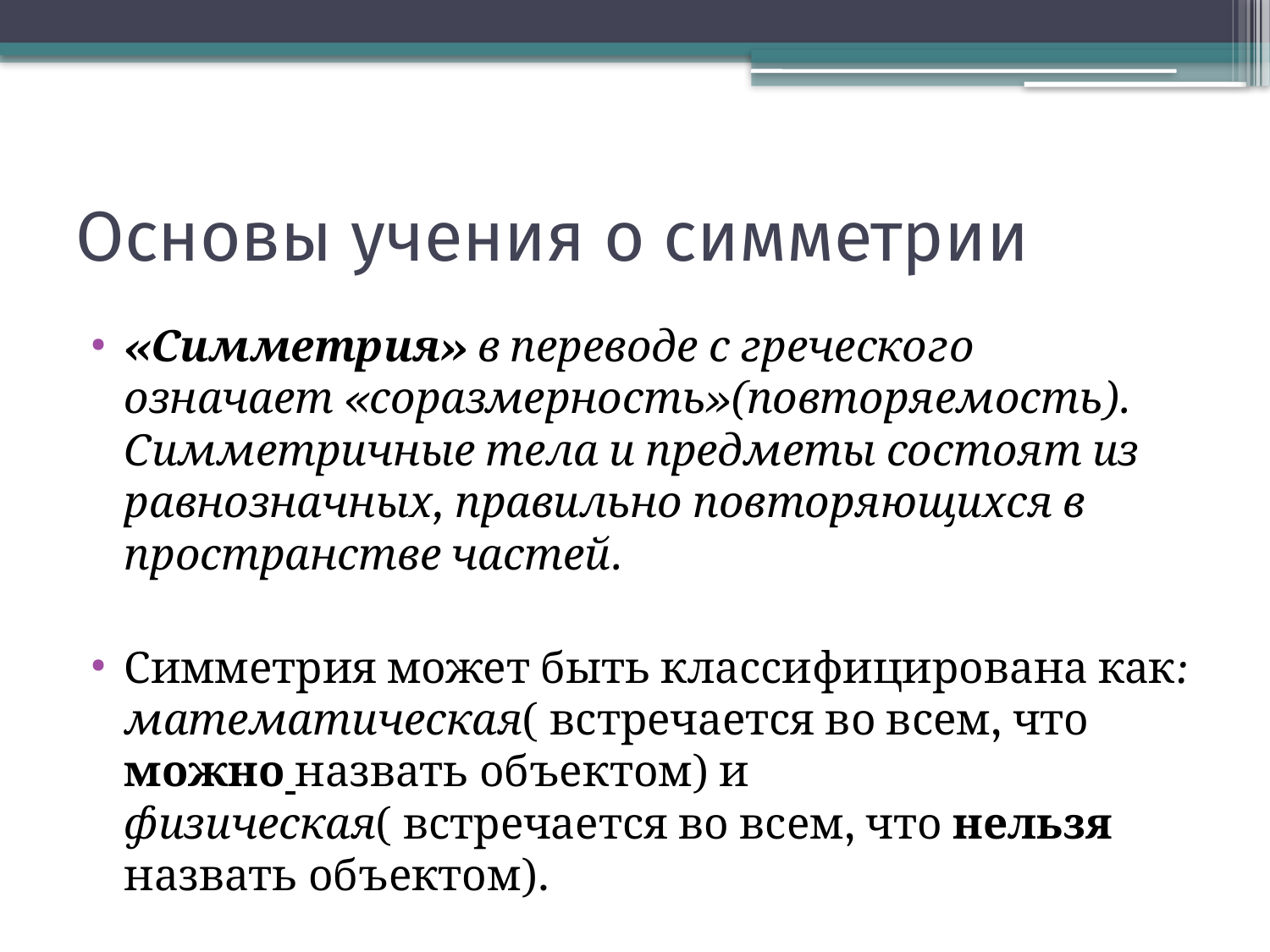

# Основы учения о симметрии
«Симметрия» в переводе с греческого означает «соразмерность»(повторяемость). Симметричные тела и предметы состоят из равнозначных, правильно повторяющихся в пространстве частей.

Симметрия может быть классифицирована как: математическая( встречается во всем, что можно назвать объектом) и физическая( встречается во всем, что нельзя назвать объектом).